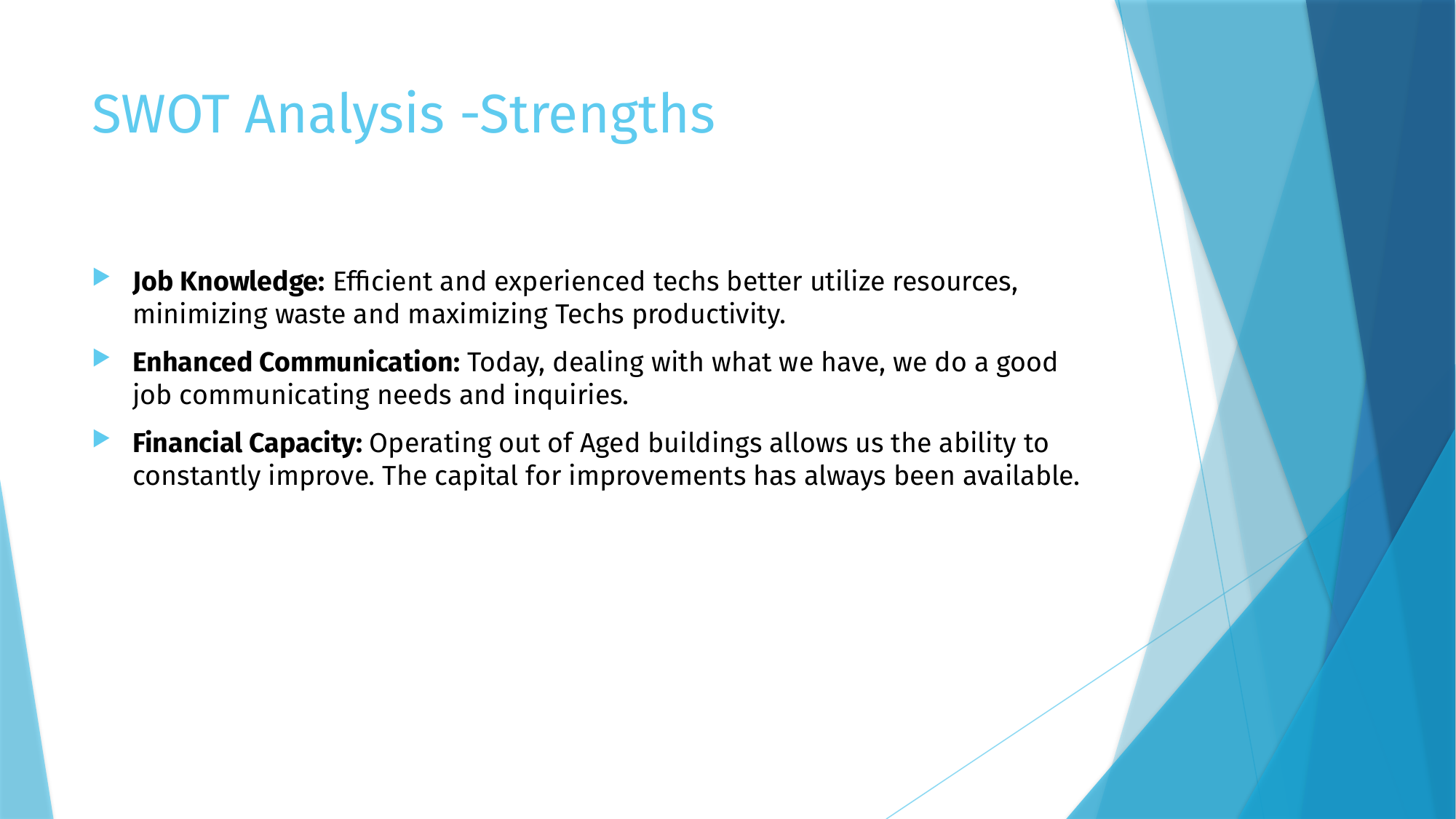

# SWOT Analysis -Strengths
Job Knowledge: Efficient and experienced techs better utilize resources, minimizing waste and maximizing Techs productivity.
Enhanced Communication: Today, dealing with what we have, we do a good job communicating needs and inquiries.
Financial Capacity: Operating out of Aged buildings allows us the ability to constantly improve. The capital for improvements has always been available.